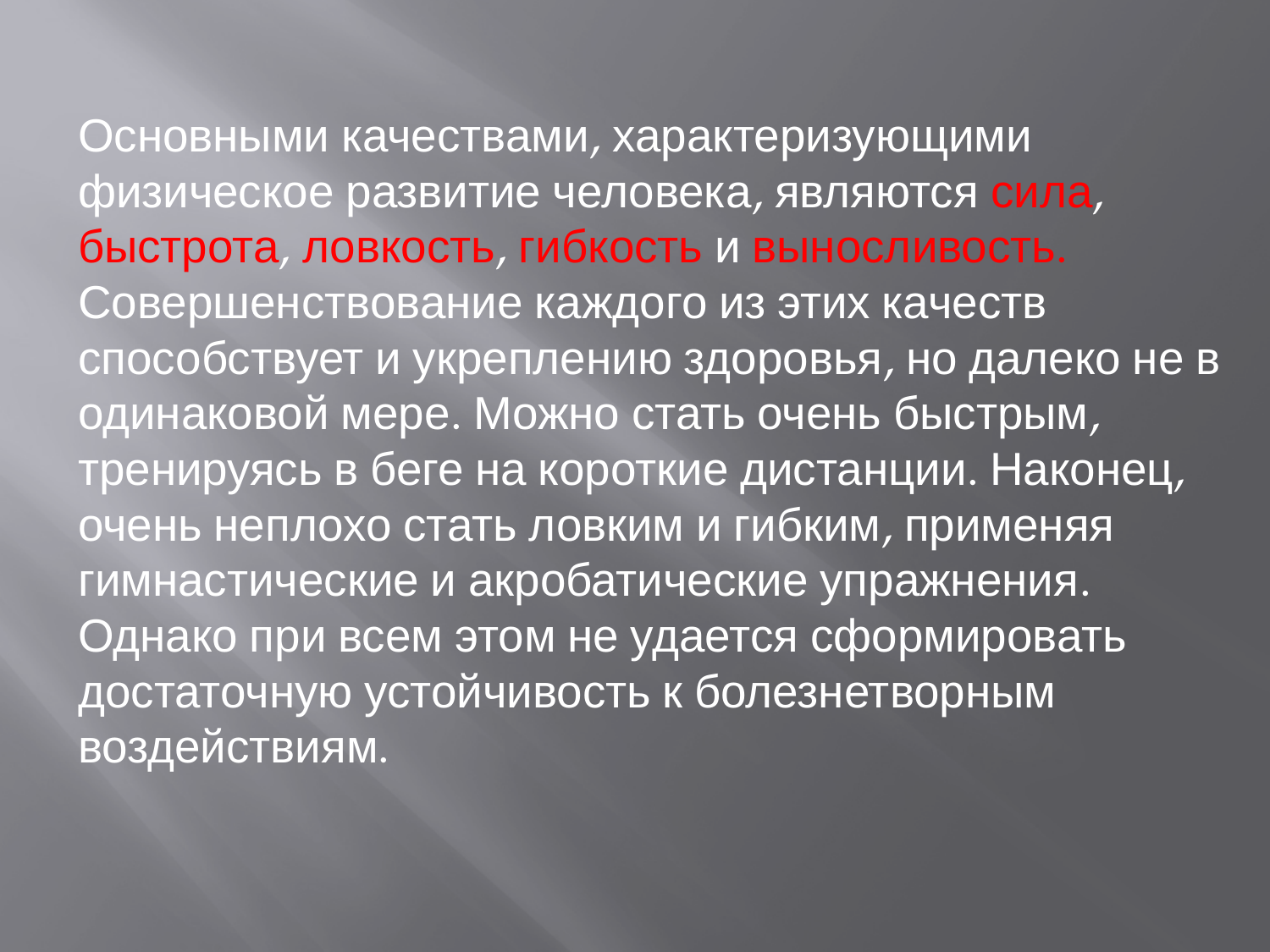

Основными качествами, характеризующими физическое развитие человека, являются сила, быстрота, ловкость, гибкость и выносливость. Совершенствование каждого из этих качеств способствует и укреплению здоровья, но далеко не в одинаковой мере. Можно стать очень быстрым, тренируясь в беге на короткие дистанции. Наконец, очень неплохо стать ловким и гибким, применяя гимнастические и акробатические упражнения. Однако при всем этом не удается сформировать достаточную устойчивость к болезнетворным воздействиям.